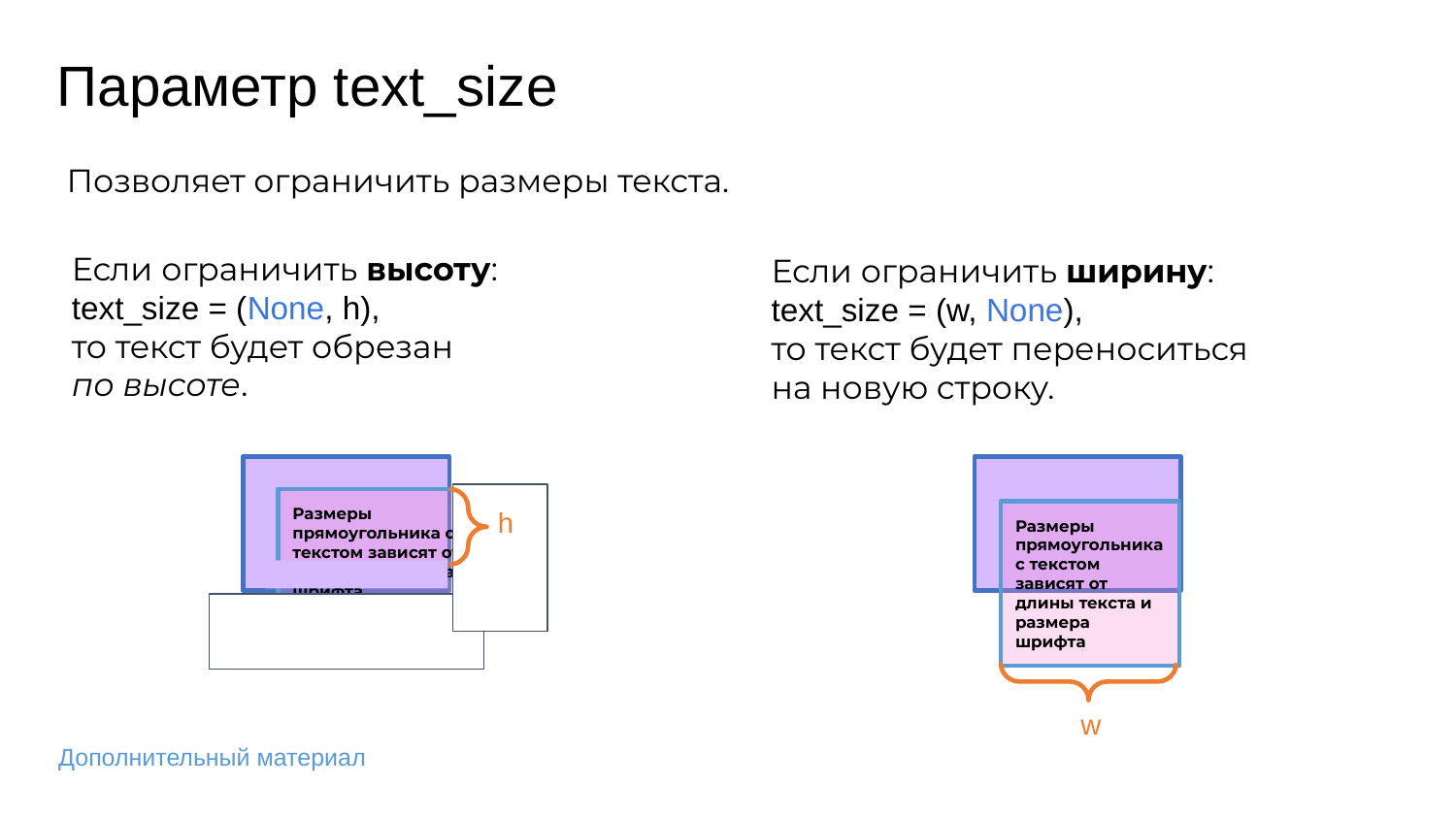

Параметр text_size
Позволяет ограничить размеры текста.
Если ограничить высоту:
text_size = (None, h),
то текст будет обрезан
по высоте.
Если ограничить ширину:
text_size = (w, None),
то текст будет переноситься
на новую строку.

Размеры прямоугольника с текстом зависят от длины текста и размера шрифта

h
Размеры прямоугольника с текстом зависят от длины текста и размера шрифта

w
Дополнительный материал